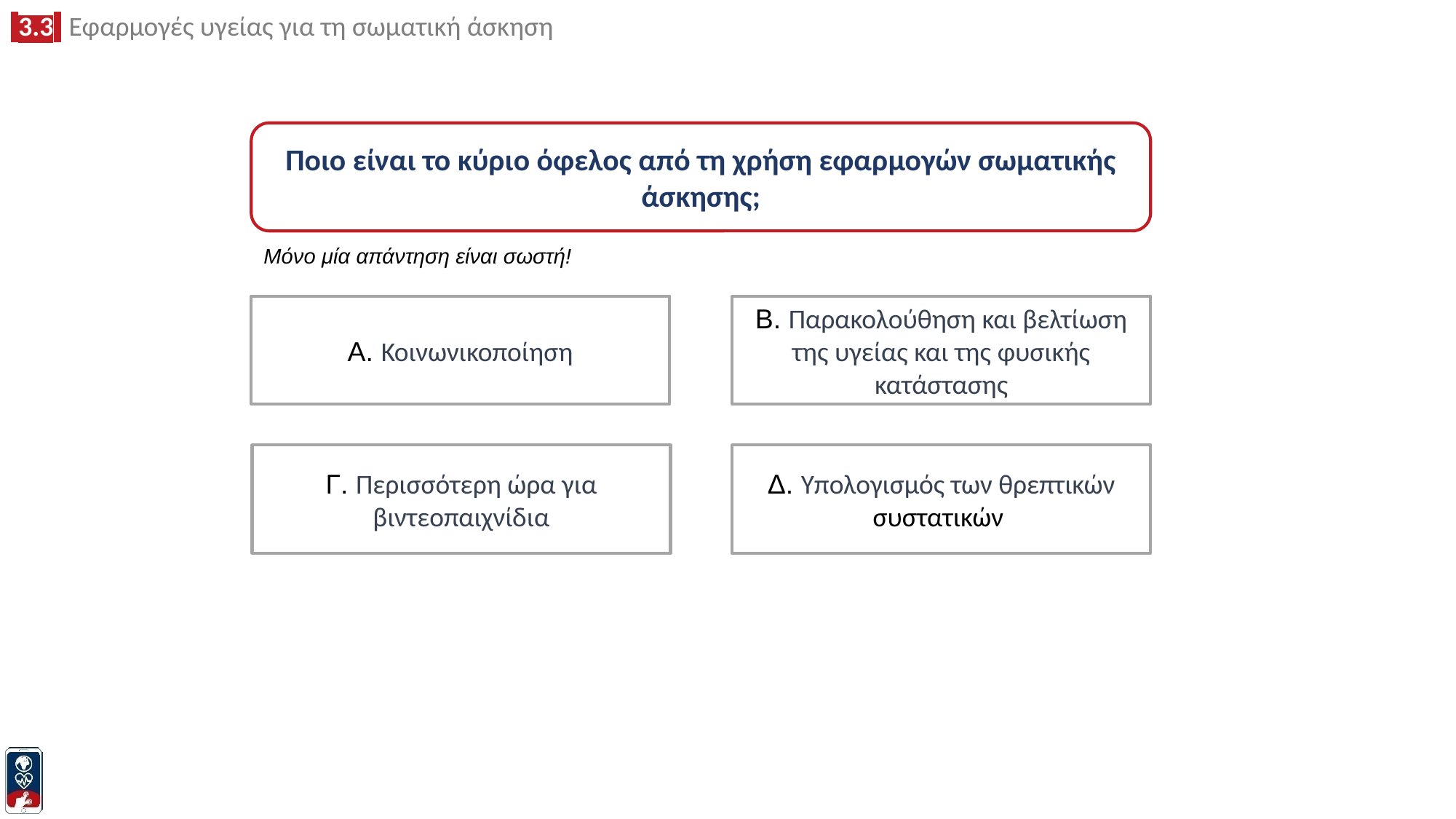

Ποιο είναι το κύριο όφελος από τη χρήση εφαρμογών σωματικής άσκησης;
Μόνο μία απάντηση είναι σωστή!
Α. Κοινωνικοποίηση
Β. Παρακολούθηση και βελτίωση της υγείας και της φυσικής κατάστασης
Γ. Περισσότερη ώρα για βιντεοπαιχνίδια
Δ. Υπολογισμός των θρεπτικών συστατικών